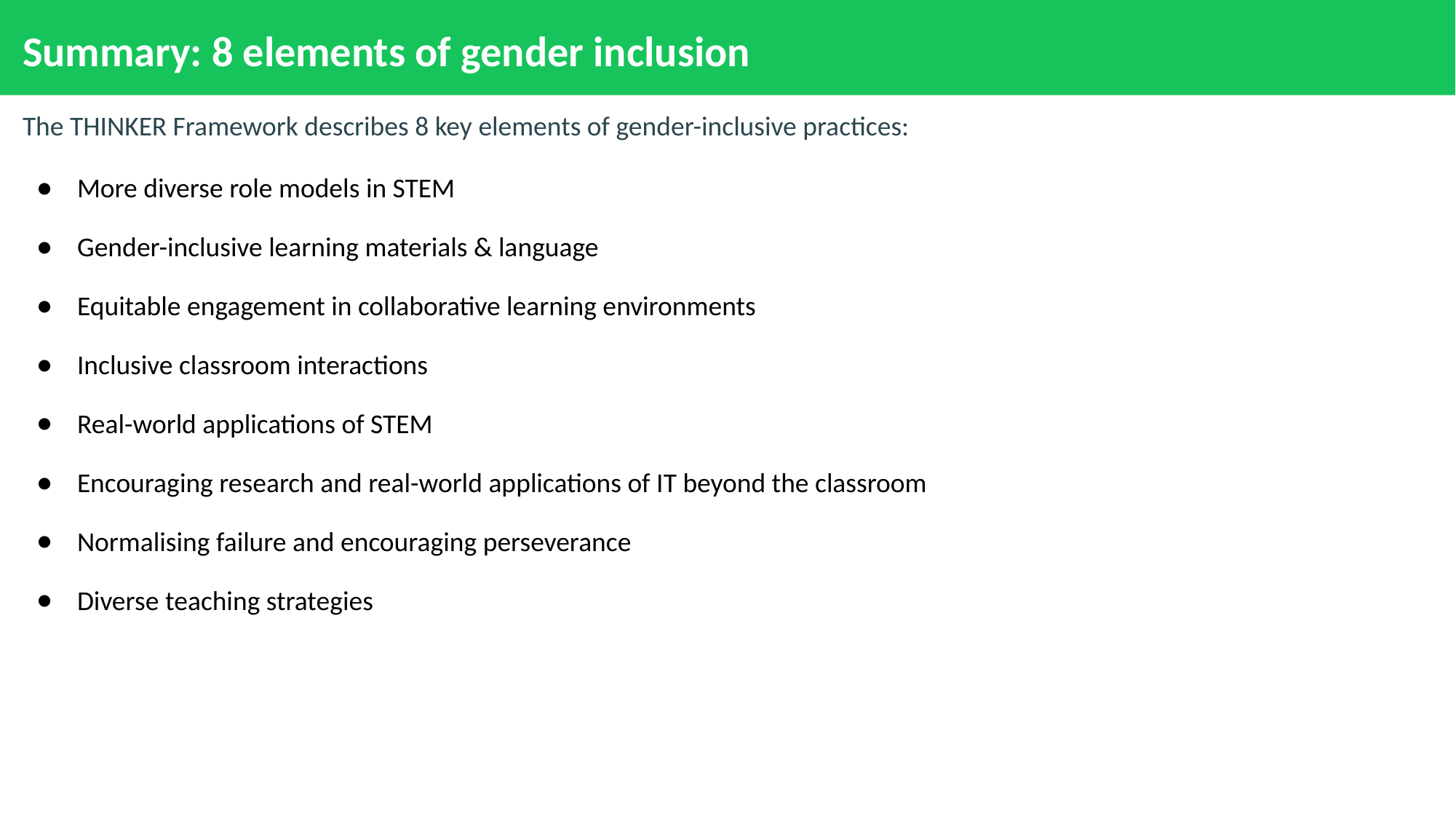

# Summary: 8 elements of gender inclusion
The THINKER Framework describes 8 key elements of gender-inclusive practices:
More diverse role models in STEM
Gender-inclusive learning materials & language
Equitable engagement in collaborative learning environments
Inclusive classroom interactions
Real-world applications of STEM
Encouraging research and real-world applications of IT beyond the classroom
Normalising failure and encouraging perseverance
Diverse teaching strategies